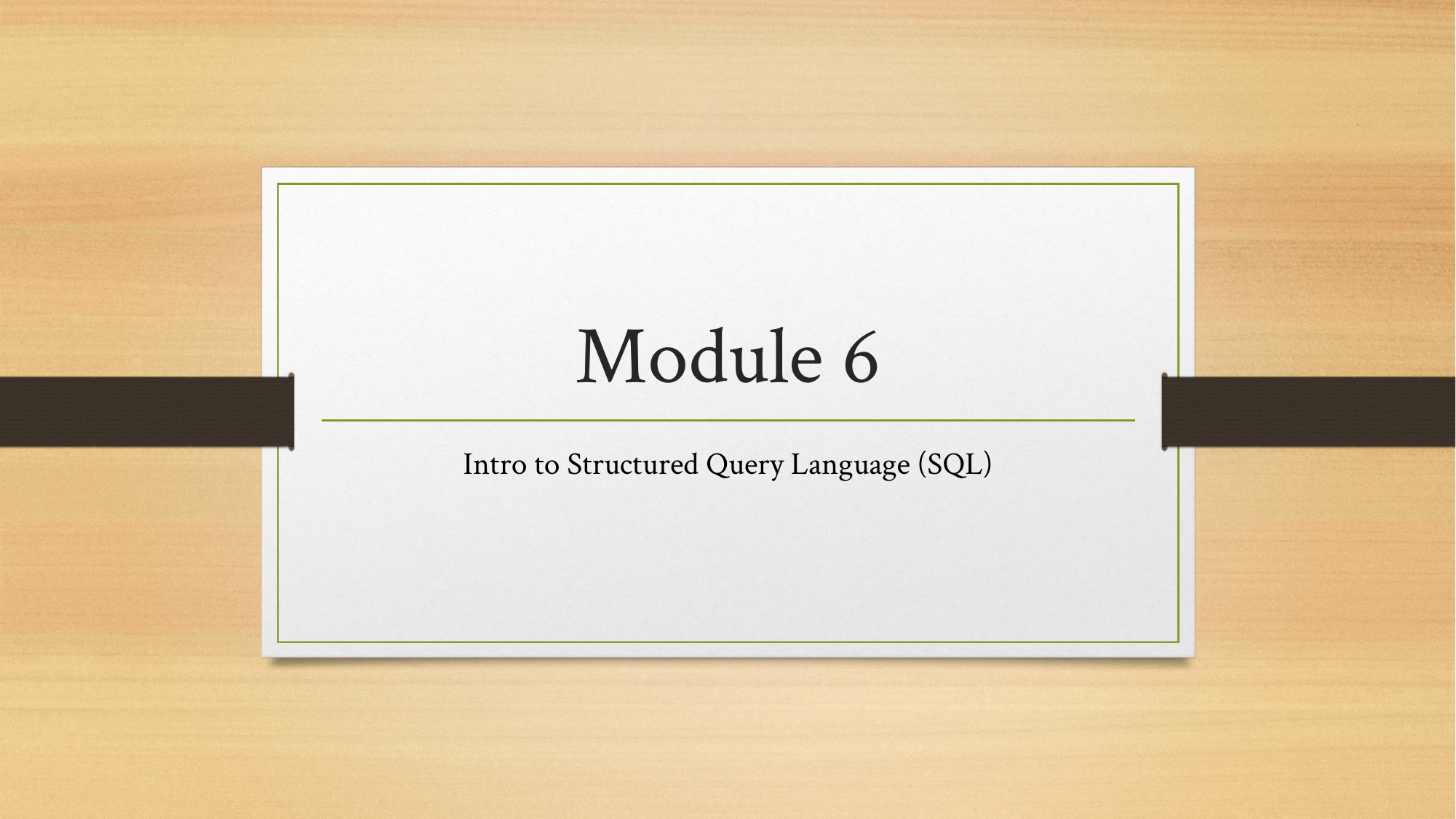

# Module 6
Intro to Structured Query Language (SQL)